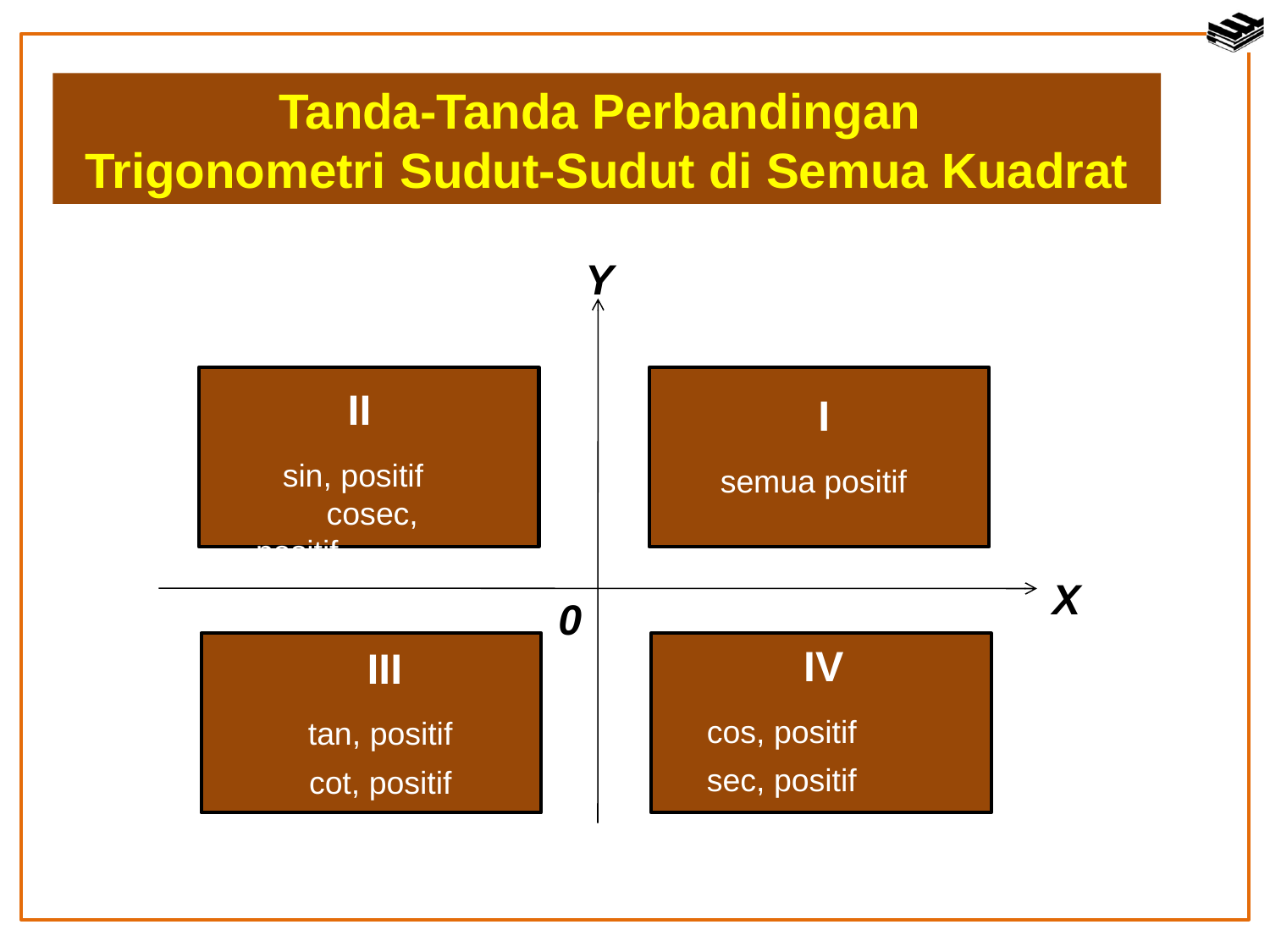

Tanda-Tanda Perbandingan
Trigonometri Sudut-Sudut di Semua Kuadrat
Y

          II
   sin, positif                cosec, positif
           I
semua positif
X
0

IV
cos, positif
sec, positif
III
tan, positif
cot, positif